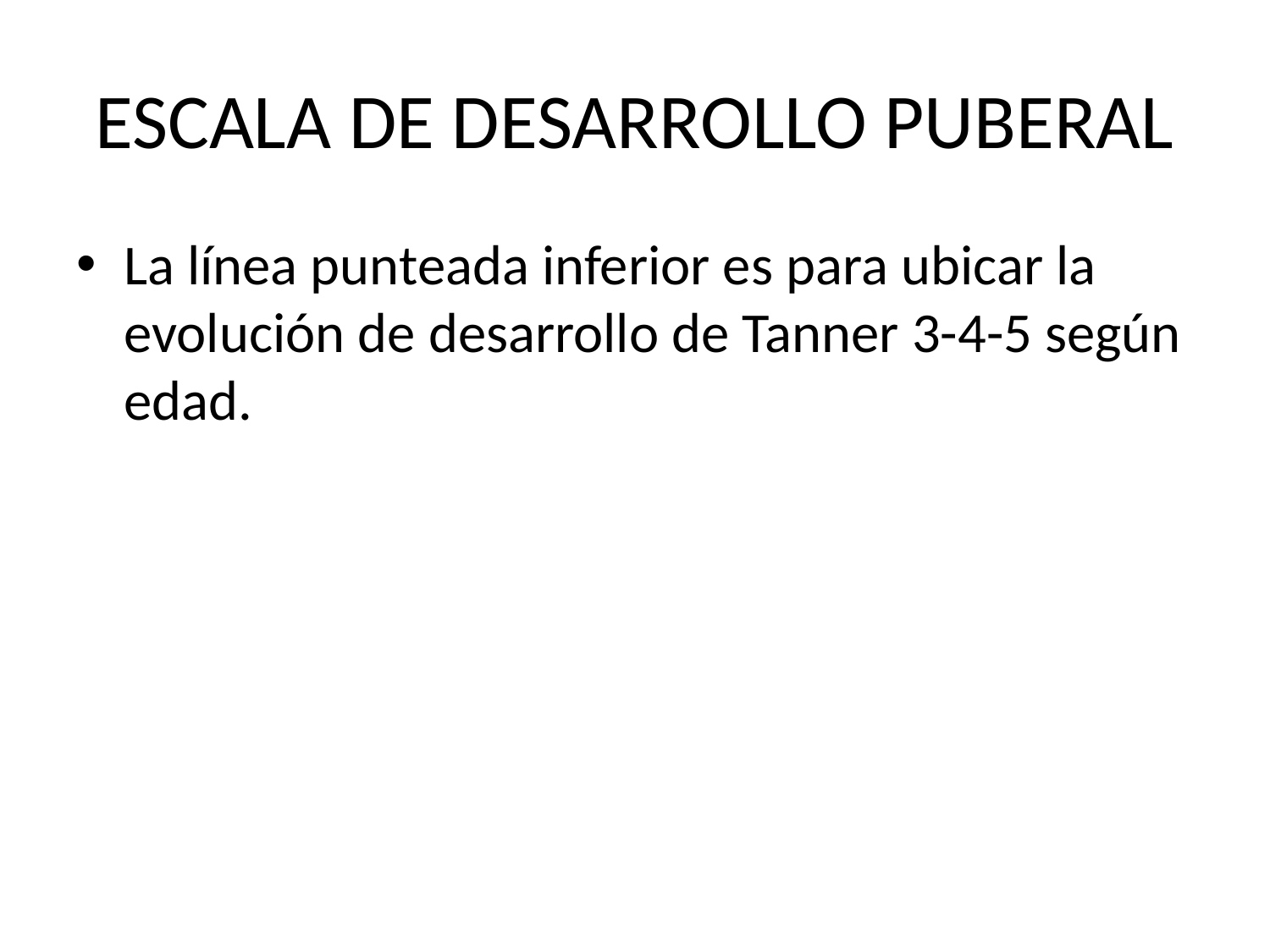

# ESCALA DE DESARROLLO PUBERAL
La línea punteada inferior es para ubicar la evolución de desarrollo de Tanner 3-4-5 según edad.